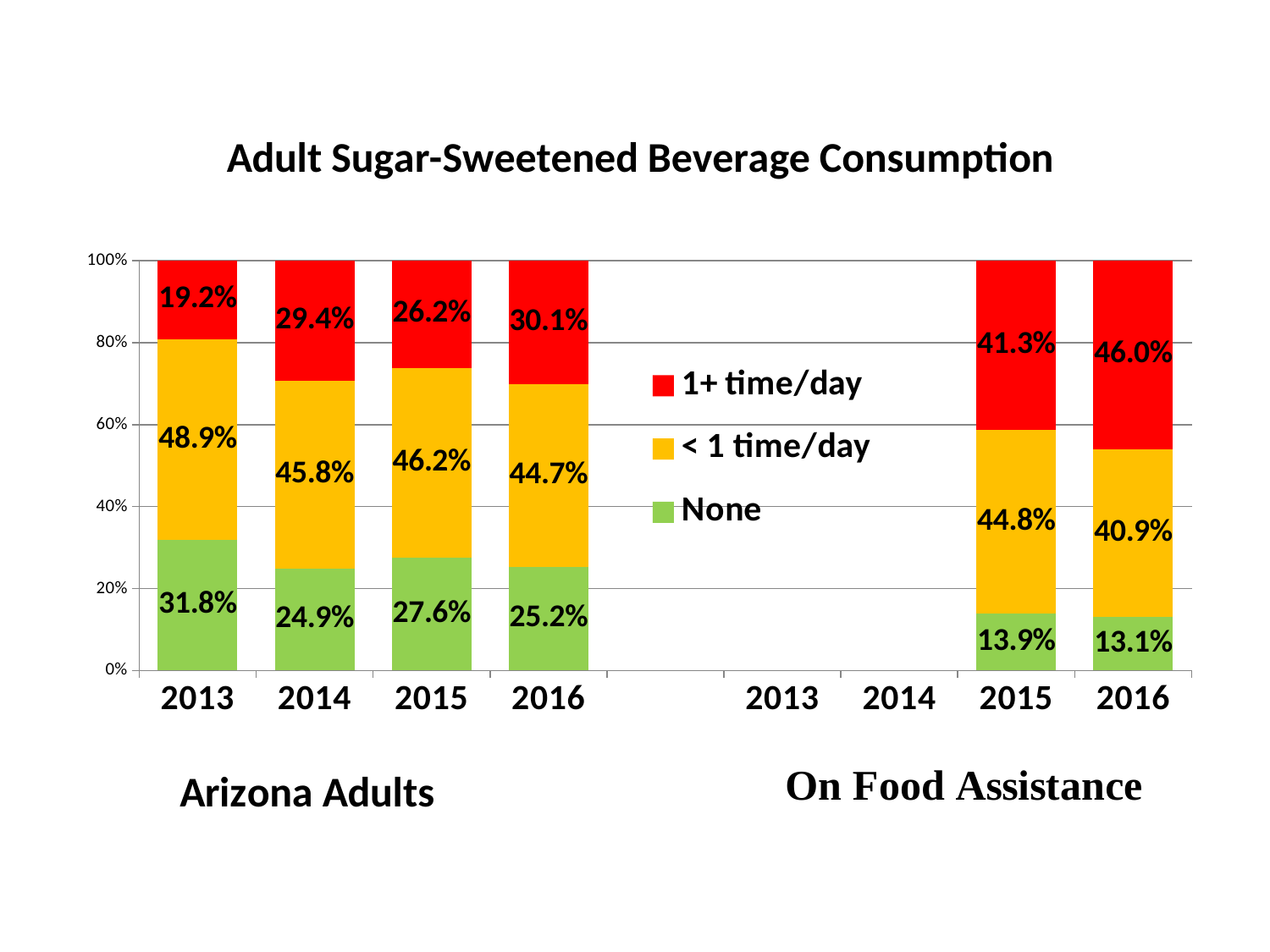

### Chart: Adult Sugar-Sweetened Beverage Consumption

| Category | None | < 1 time/day | 1+ time/day |
|---|---|---|---|
| 2013 | 0.318 | 0.489 | 0.192 |
| 2014 | 0.249 | 0.458 | 0.294 |
| 2015 | 0.276 | 0.462 | 0.262 |
| 2016 | 0.252 | 0.447 | 0.301 |
|  | None | None | None |
| 2013 | None | None | None |
| 2014 | None | None | None |
| 2015 | 0.139 | 0.448 | 0.413 |
| 2016 | 0.131 | 0.409 | 0.46 |